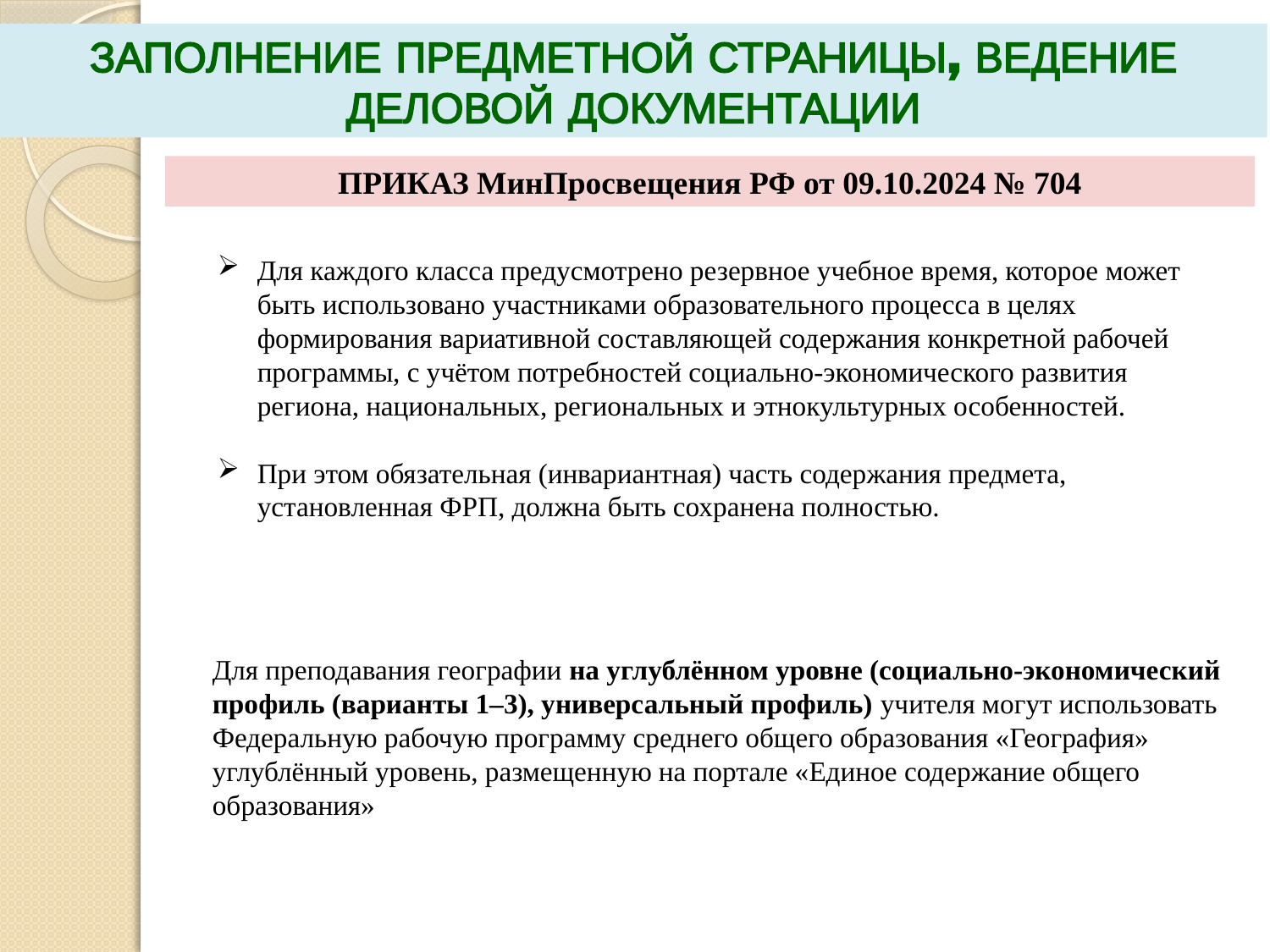

ЗАПОЛНЕНИЕ ПРЕДМЕТНОЙ СТРАНИЦЫ, ВЕДЕНИЕ ДЕЛОВОЙ ДОКУМЕНТАЦИИ
ПРИКАЗ МинПросвещения РФ от 09.10.2024 № 704
Для каждого класса предусмотрено резервное учебное время, которое может быть использовано участниками образовательного процесса в целях формирования вариативной составляющей содержания конкретной рабочей программы, с учётом потребностей социально-экономического развития региона, национальных, региональных и этнокультурных особенностей.

При этом обязательная (инвариантная) часть содержания предмета, установленная ФРП, должна быть сохранена полностью.

Для преподавания географии на углублённом уровне (социально-экономический профиль (варианты 1–3), универсальный профиль) учителя могут использовать Федеральную рабочую программу среднего общего образования «География» углублённый уровень, размещенную на портале «Единое содержание общего образования»